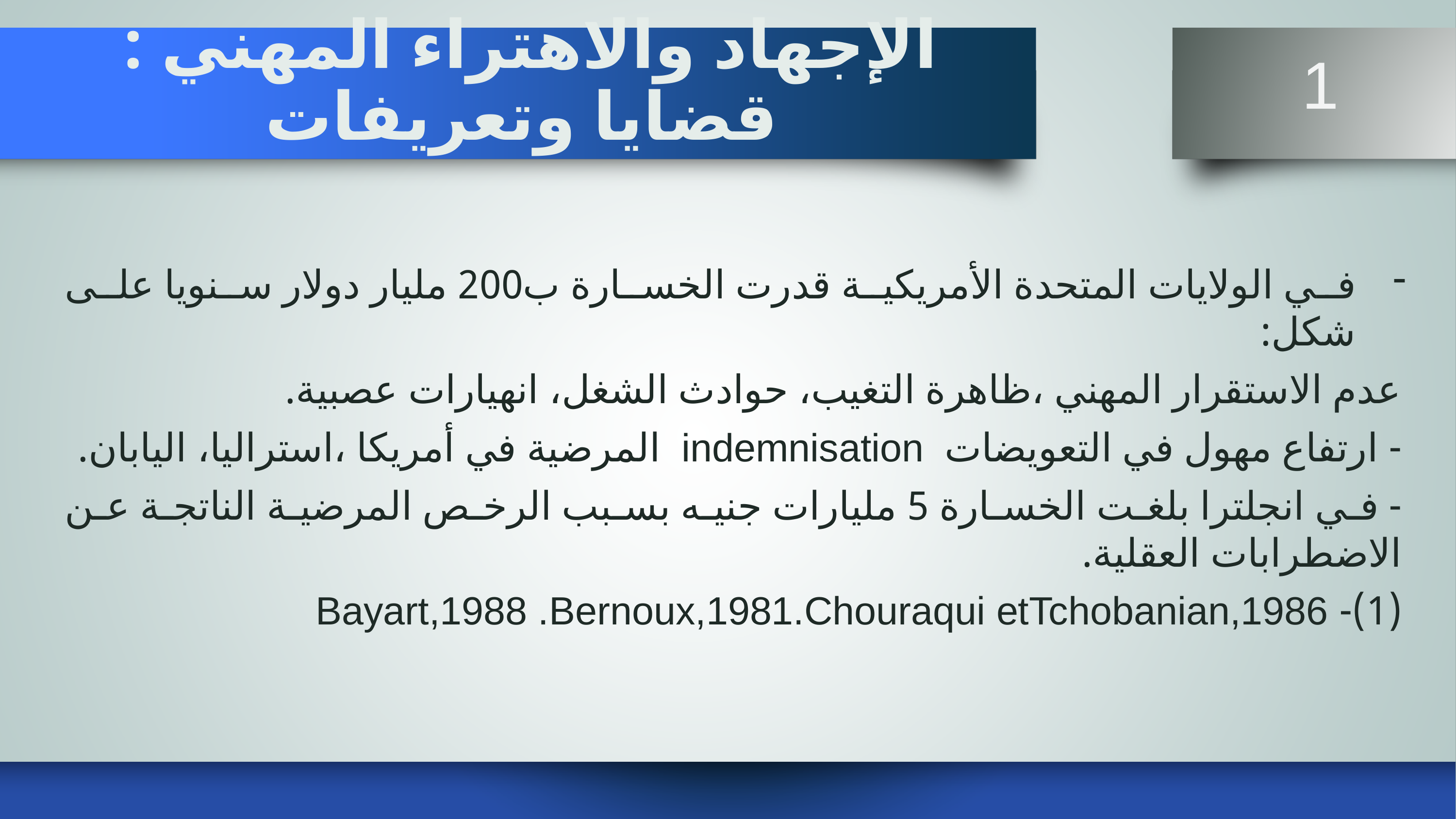

# الإجهاد والاهتراء المهني : قضايا وتعريفات
1
في الولايات المتحدة الأمريكية قدرت الخسارة ب200 مليار دولار سنويا على شكل:
عدم الاستقرار المهني ،ظاهرة التغيب، حوادث الشغل، انهيارات عصبية.
- ارتفاع مهول في التعويضات  indemnisation  المرضية في أمريكا ،استراليا، اليابان.
- في انجلترا بلغت الخسارة 5 مليارات جنيه بسبب الرخص المرضية الناتجة عن الاضطرابات العقلية.
(1)- Bayart,1988 .Bernoux,1981.Chouraqui etTchobanian,1986